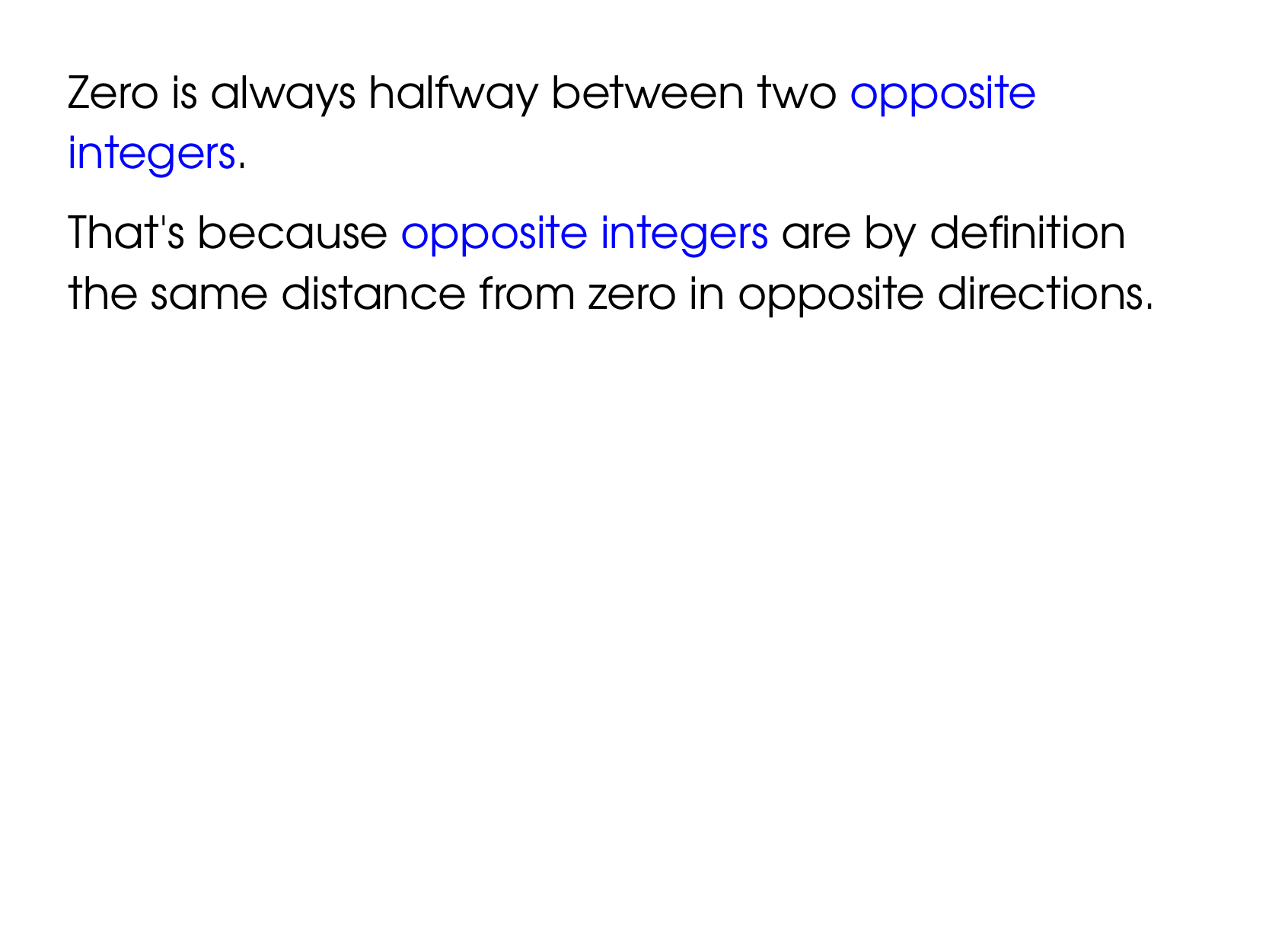

Zero is always halfway between two opposite integers.
That's because opposite integers are by definition the same distance from zero in opposite directions.